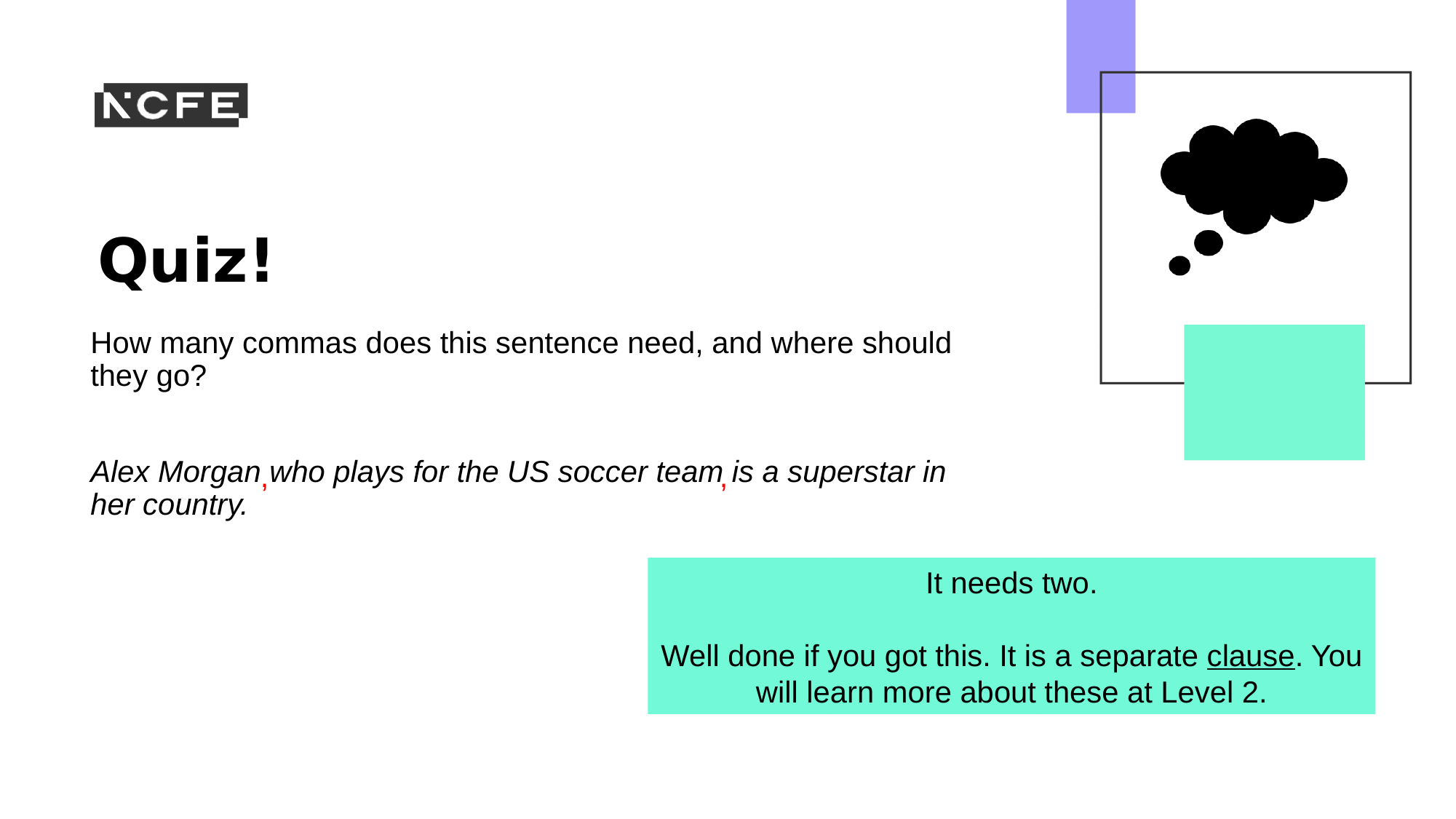

How many commas does this sentence need, and where should they go?

Alex Morgan who plays for the US soccer team is a superstar in her country.

,
,
It needs two.

Well done if you got this. It is a separate clause. You will learn more about these at Level 2.